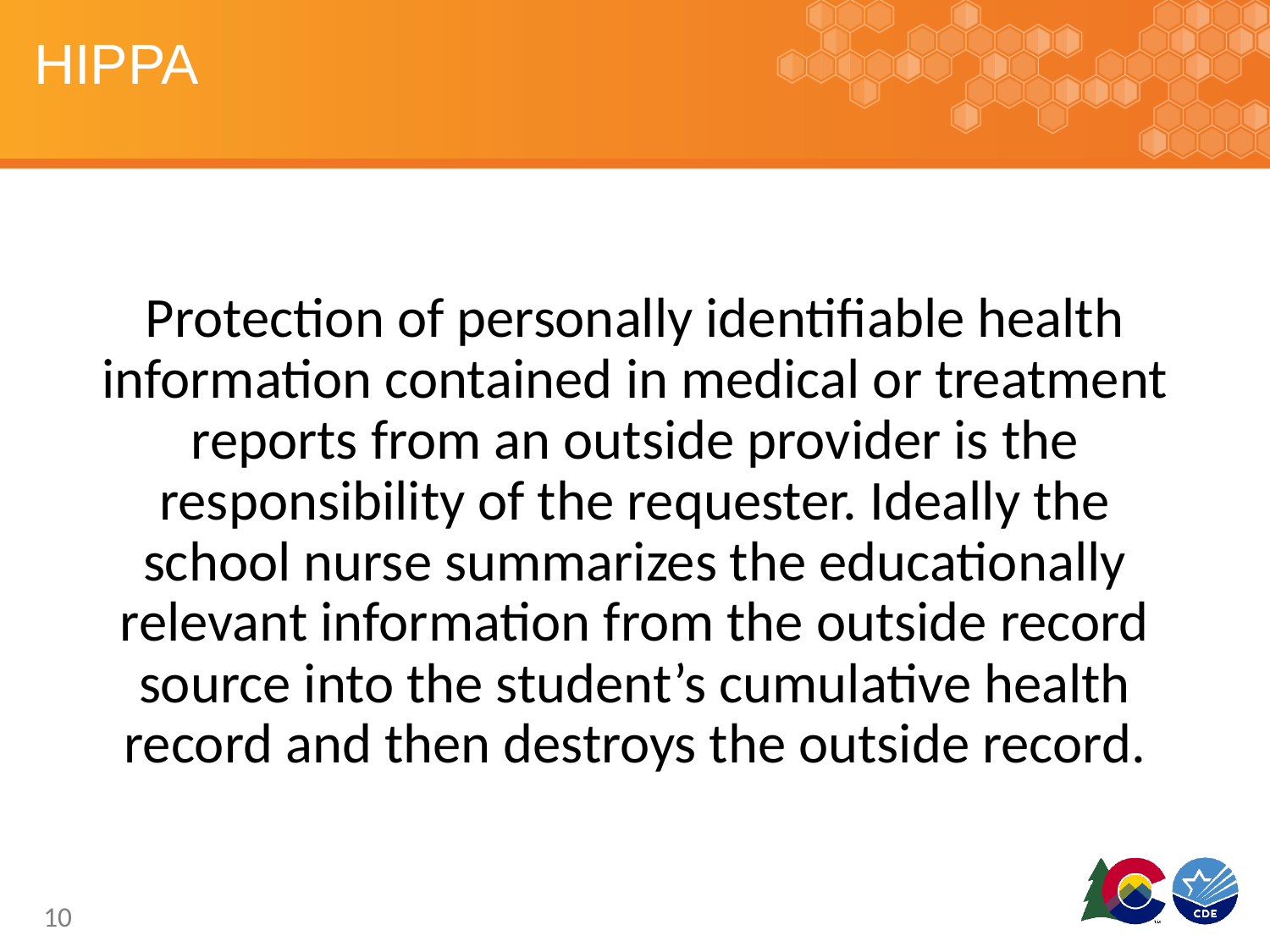

# HIPPA

Protection of personally identifiable health information contained in medical or treatment reports from an outside provider is the responsibility of the requester. Ideally the school nurse summarizes the educationally relevant information from the outside record source into the student’s cumulative health record and then destroys the outside record.

10